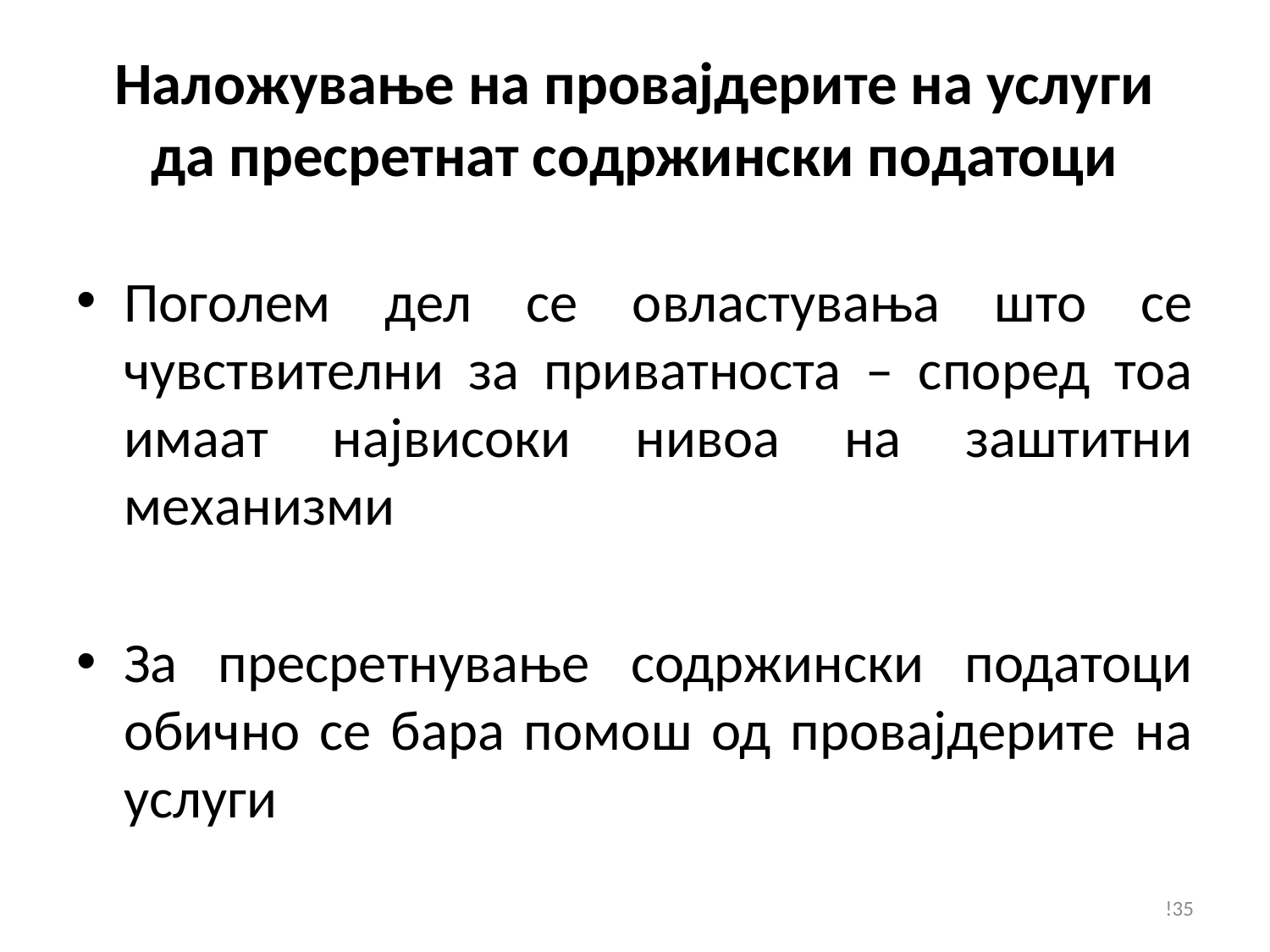

# Наложување на провајдерите на услуги да пресретнат содржински податоци
Поголем дел се овластувања што се чувствителни за приватноста – според тоа имаат највисоки нивоа на заштитни механизми

За пресретнување содржински податоци обично се бара помош од провајдерите на услуги

!35